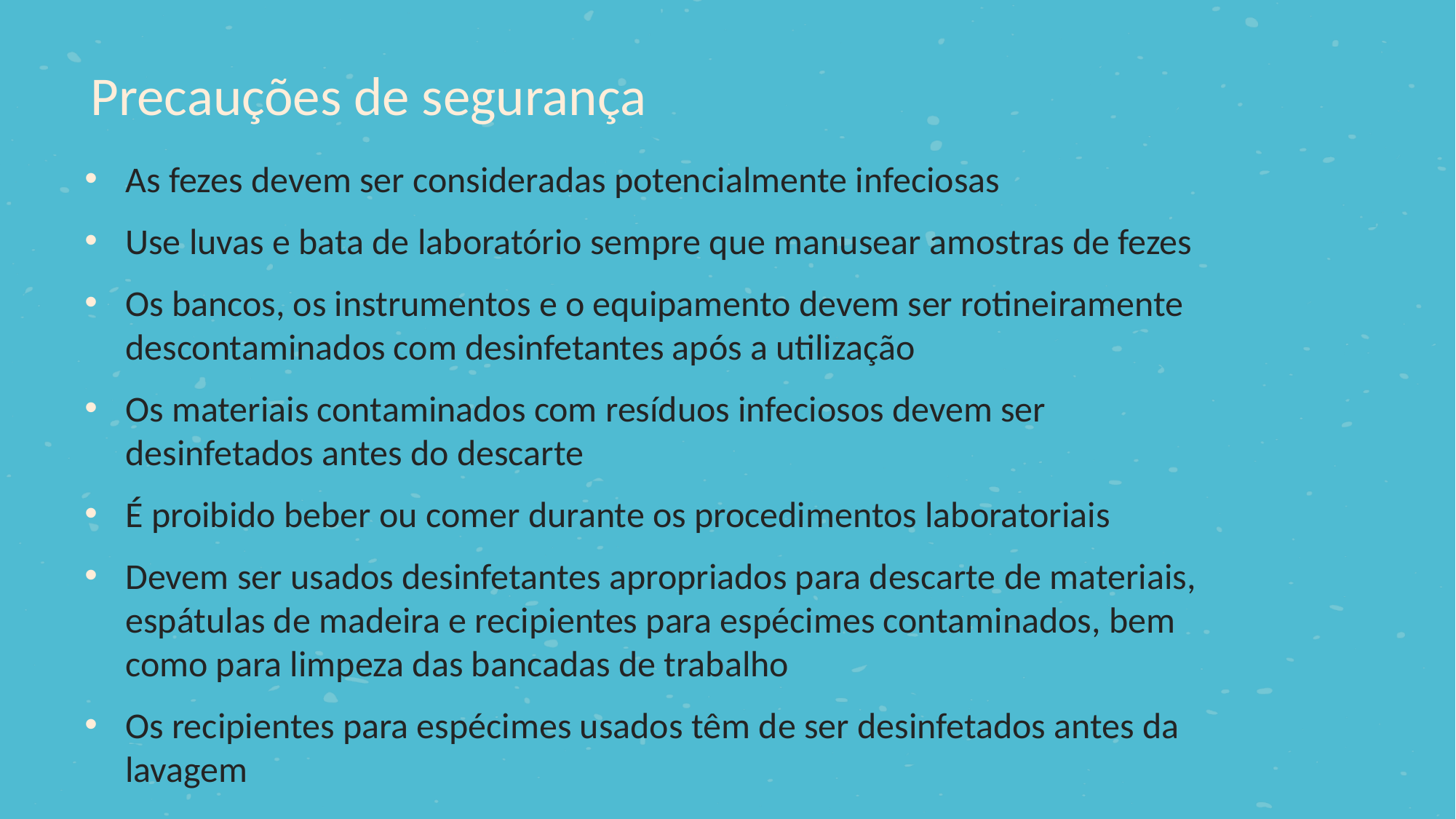

Precauções de segurança
As fezes devem ser consideradas potencialmente infeciosas
Use luvas e bata de laboratório sempre que manusear amostras de fezes
Os bancos, os instrumentos e o equipamento devem ser rotineiramente descontaminados com desinfetantes após a utilização
Os materiais contaminados com resíduos infeciosos devem ser desinfetados antes do descarte
É proibido beber ou comer durante os procedimentos laboratoriais
Devem ser usados ​​desinfetantes apropriados para descarte de materiais, espátulas de madeira e recipientes para espécimes contaminados, bem como para limpeza das bancadas de trabalho
Os recipientes para espécimes usados ​​têm de ser desinfetados antes da lavagem